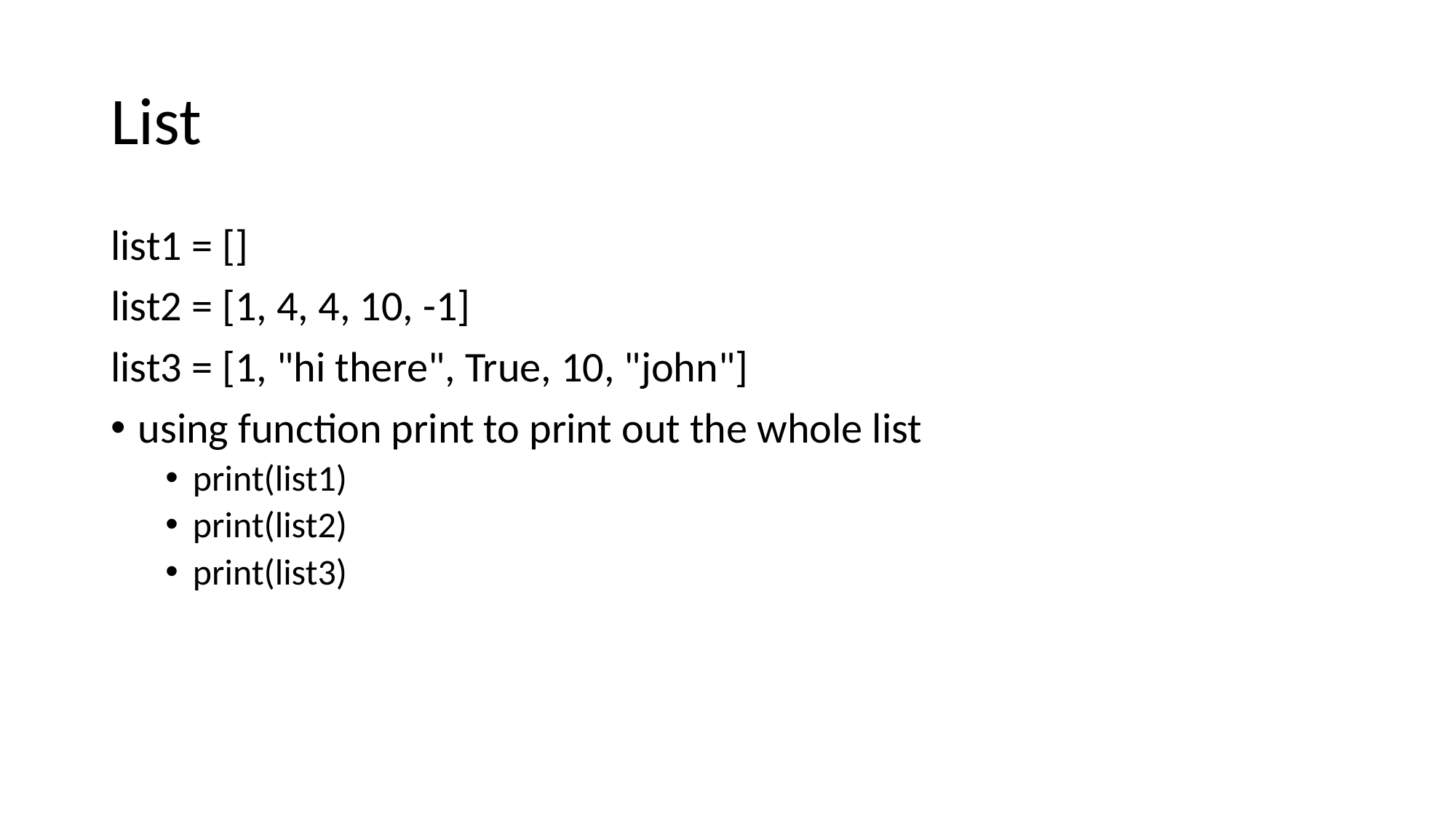

# List
list1 = []
list2 = [1, 4, 4, 10, -1]
list3 = [1, "hi there", True, 10, "john"]
using function print to print out the whole list
print(list1)
print(list2)
print(list3)